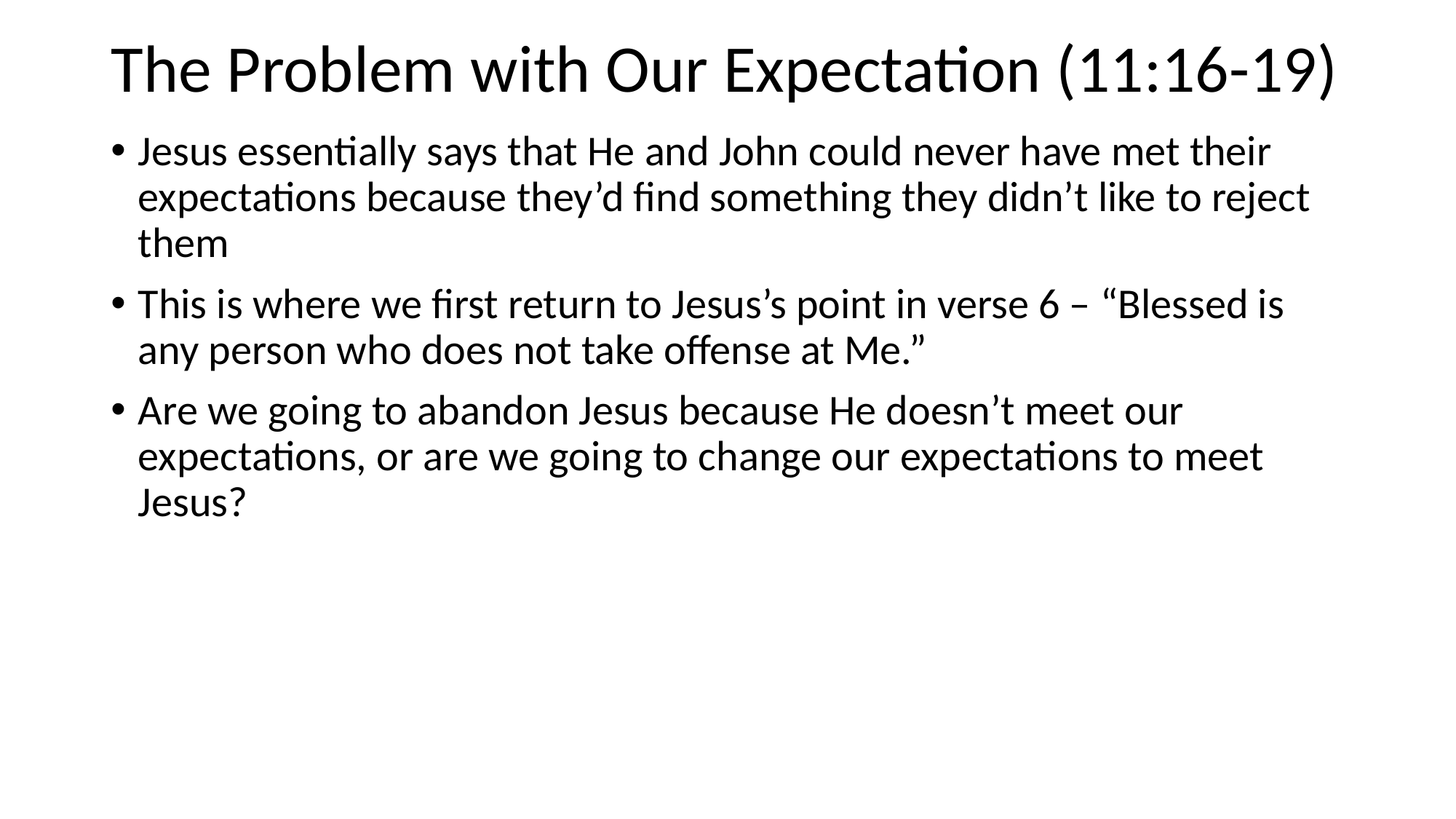

# The Problem with Our Expectation (11:16-19)
Jesus essentially says that He and John could never have met their expectations because they’d find something they didn’t like to reject them
This is where we first return to Jesus’s point in verse 6 – “Blessed is any person who does not take offense at Me.”
Are we going to abandon Jesus because He doesn’t meet our expectations, or are we going to change our expectations to meet Jesus?